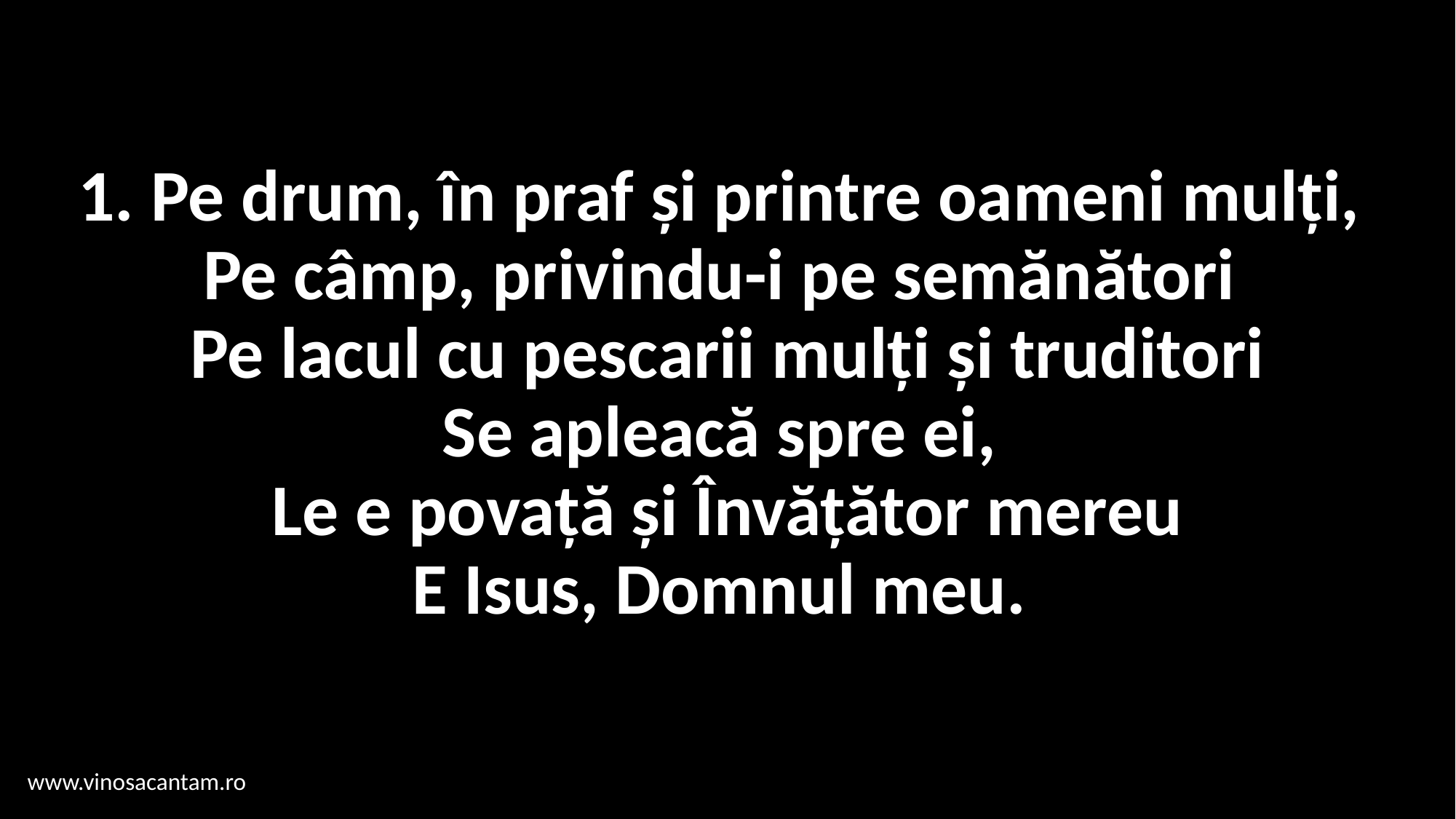

# 1. Pe drum, în praf și printre oameni mulți, Pe câmp, privindu-i pe semănători Pe lacul cu pescarii mulți și truditori Se apleacă spre ei, Le e povață și Învățător mereu E Isus, Domnul meu.
www.vinosacantam.ro